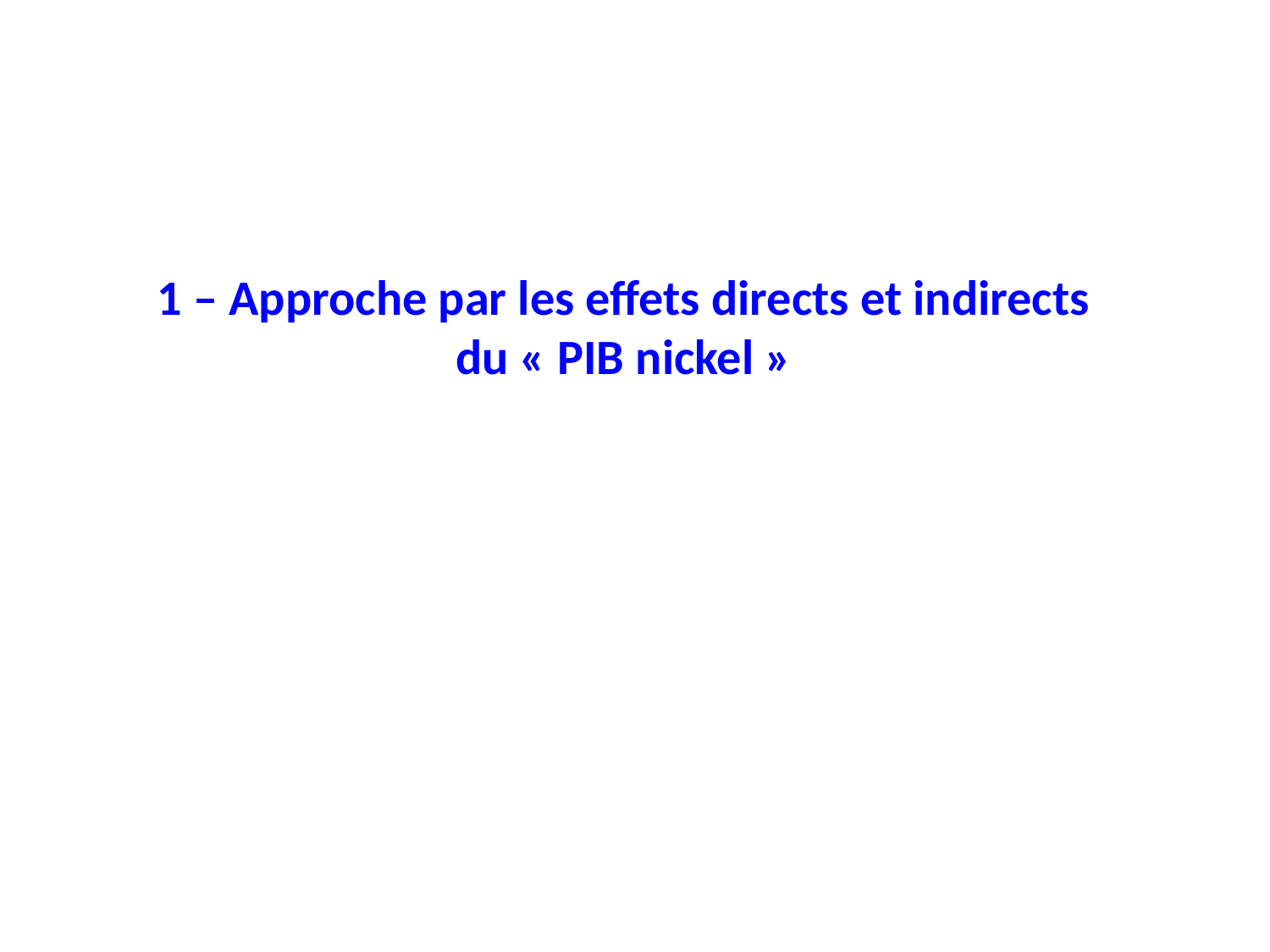

1 – Approche par les effets directs et indirects du « PIB nickel »